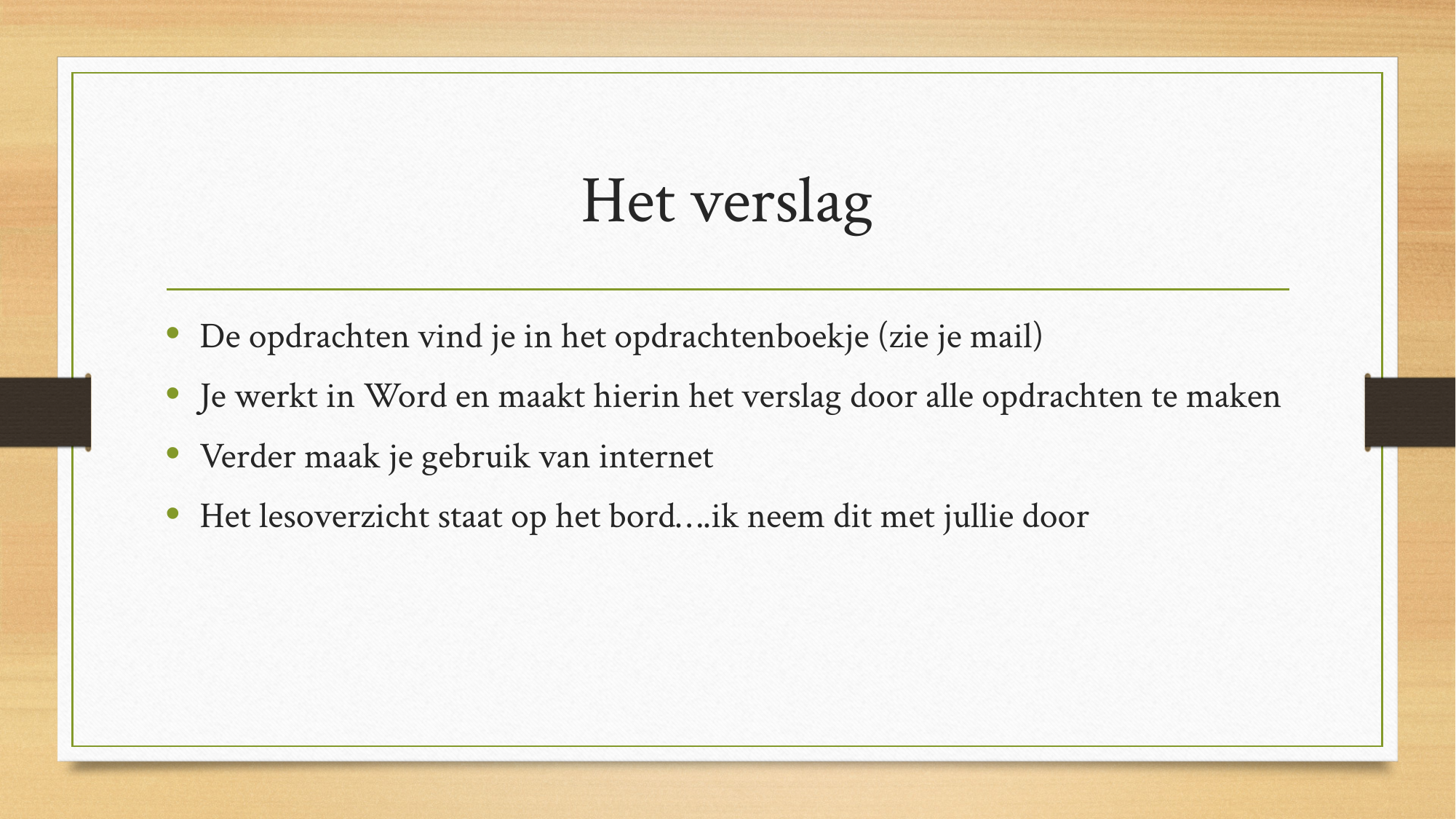

# Het verslag
De opdrachten vind je in het opdrachtenboekje (zie je mail)
Je werkt in Word en maakt hierin het verslag door alle opdrachten te maken
Verder maak je gebruik van internet
Het lesoverzicht staat op het bord….ik neem dit met jullie door